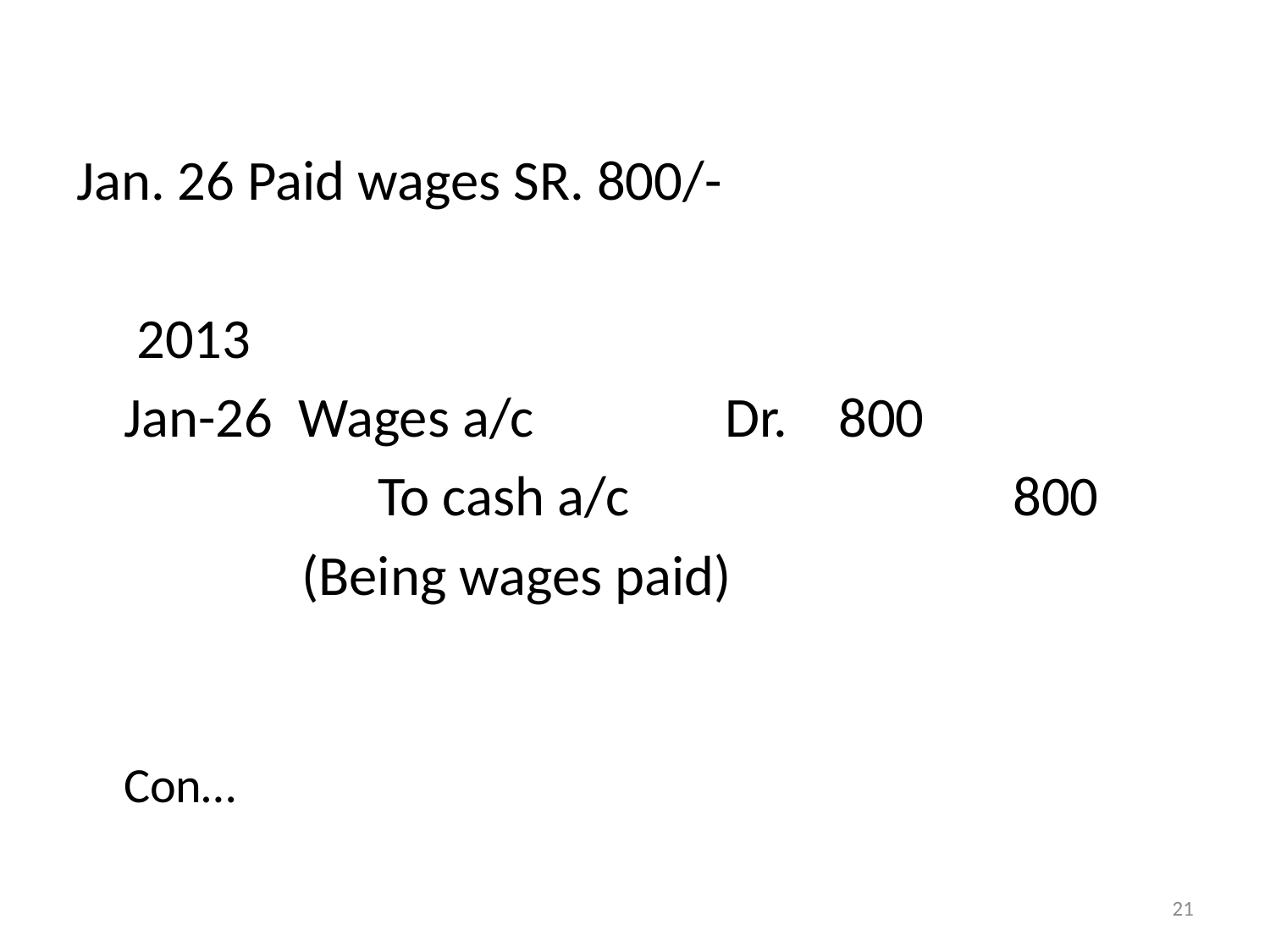

Jan. 26 Paid wages SR. 800/-

	 2013
	Jan-26  Wages a/c               Dr.    800
	          	To cash a/c				800
		    (Being wages paid)
																         Con…

21